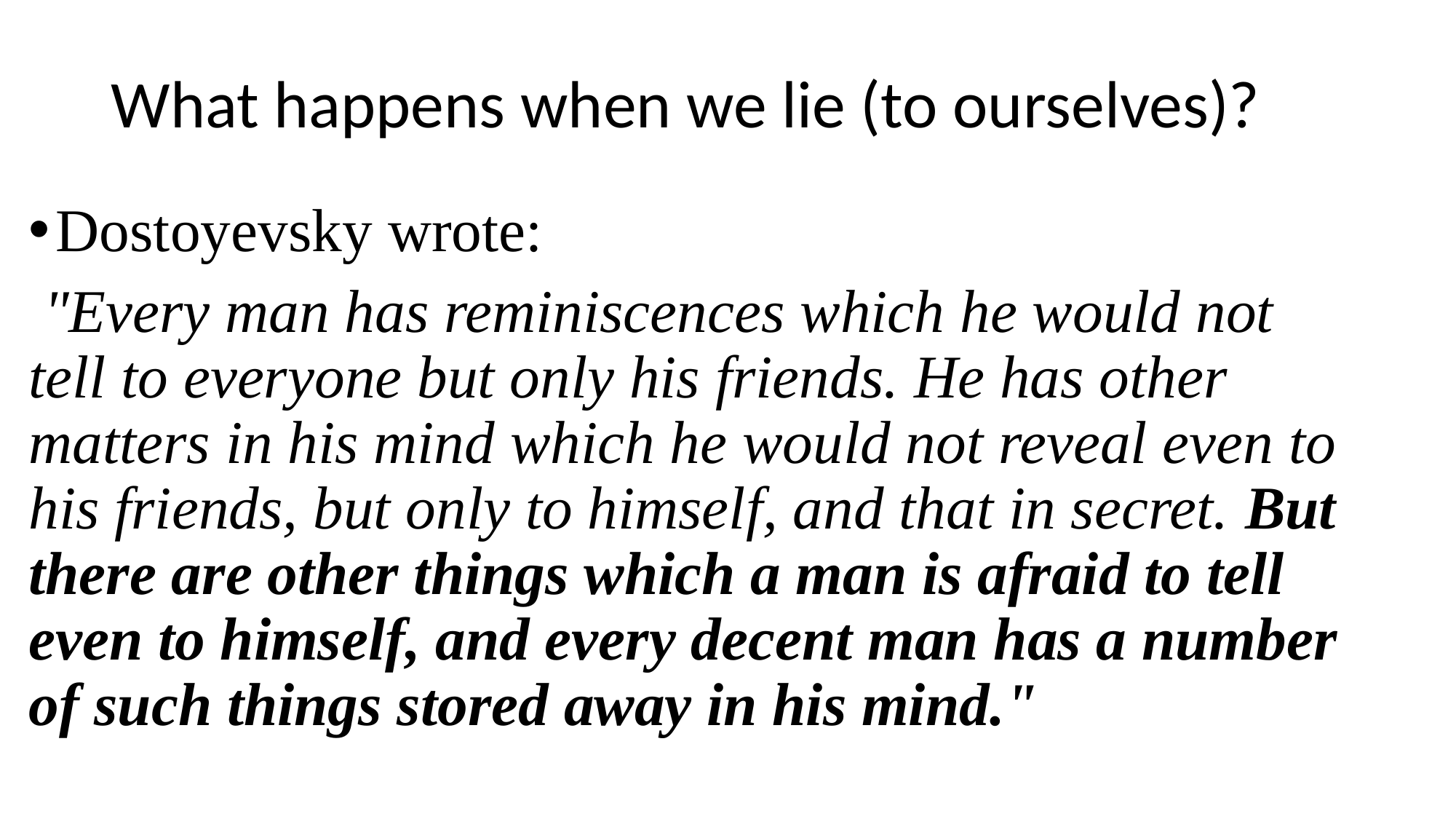

# What happens when we lie (to ourselves)?
Dostoyevsky wrote:
 "Every man has reminiscences which he would not tell to everyone but only his friends. He has other matters in his mind which he would not reveal even to his friends, but only to himself, and that in secret. But there are other things which a man is afraid to tell even to himself, and every decent man has a number of such things stored away in his mind."